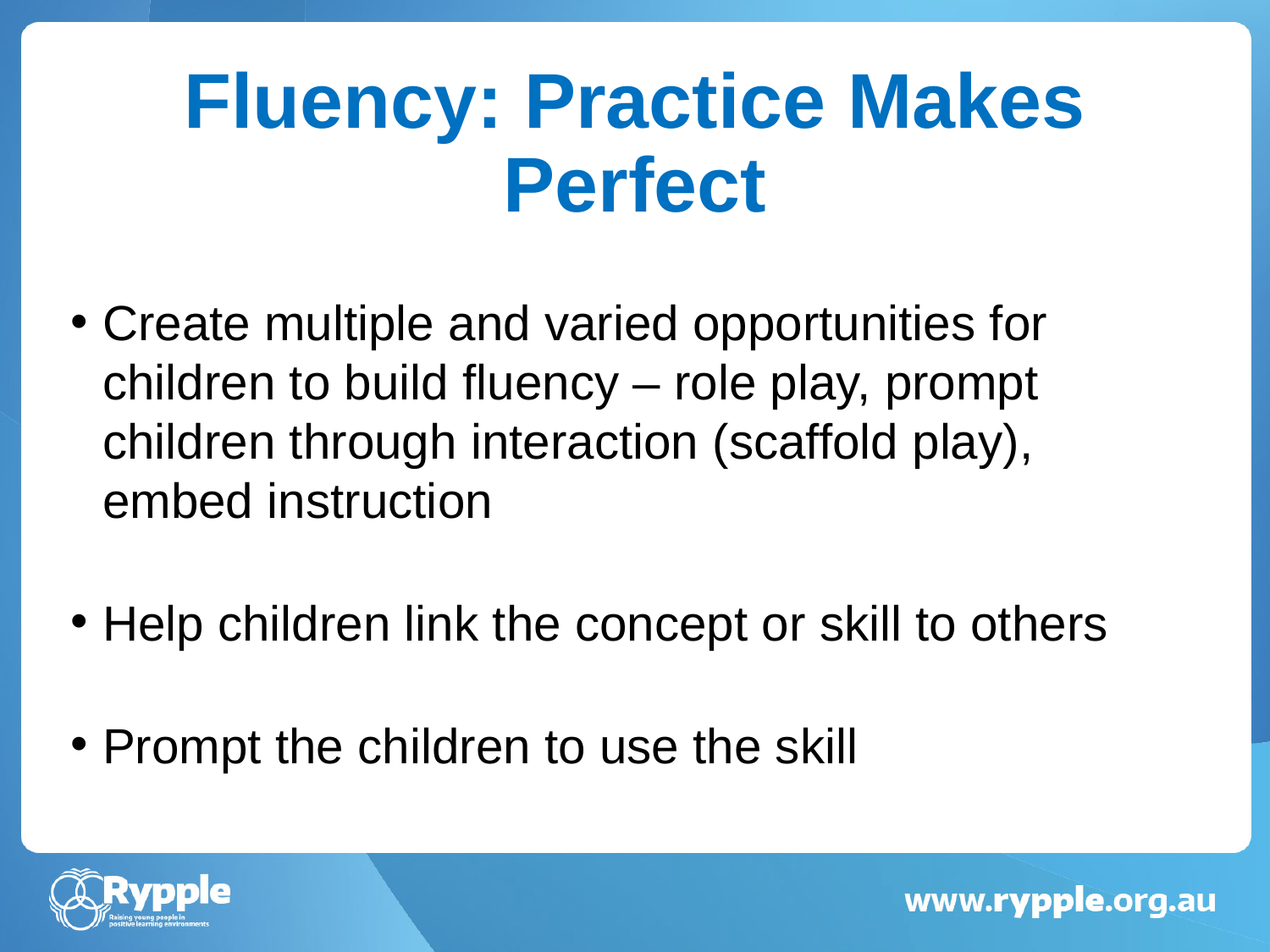

# Fluency: Practice Makes Perfect
Create multiple and varied opportunities for children to build fluency – role play, prompt children through interaction (scaffold play), embed instruction
Help children link the concept or skill to others
Prompt the children to use the skill